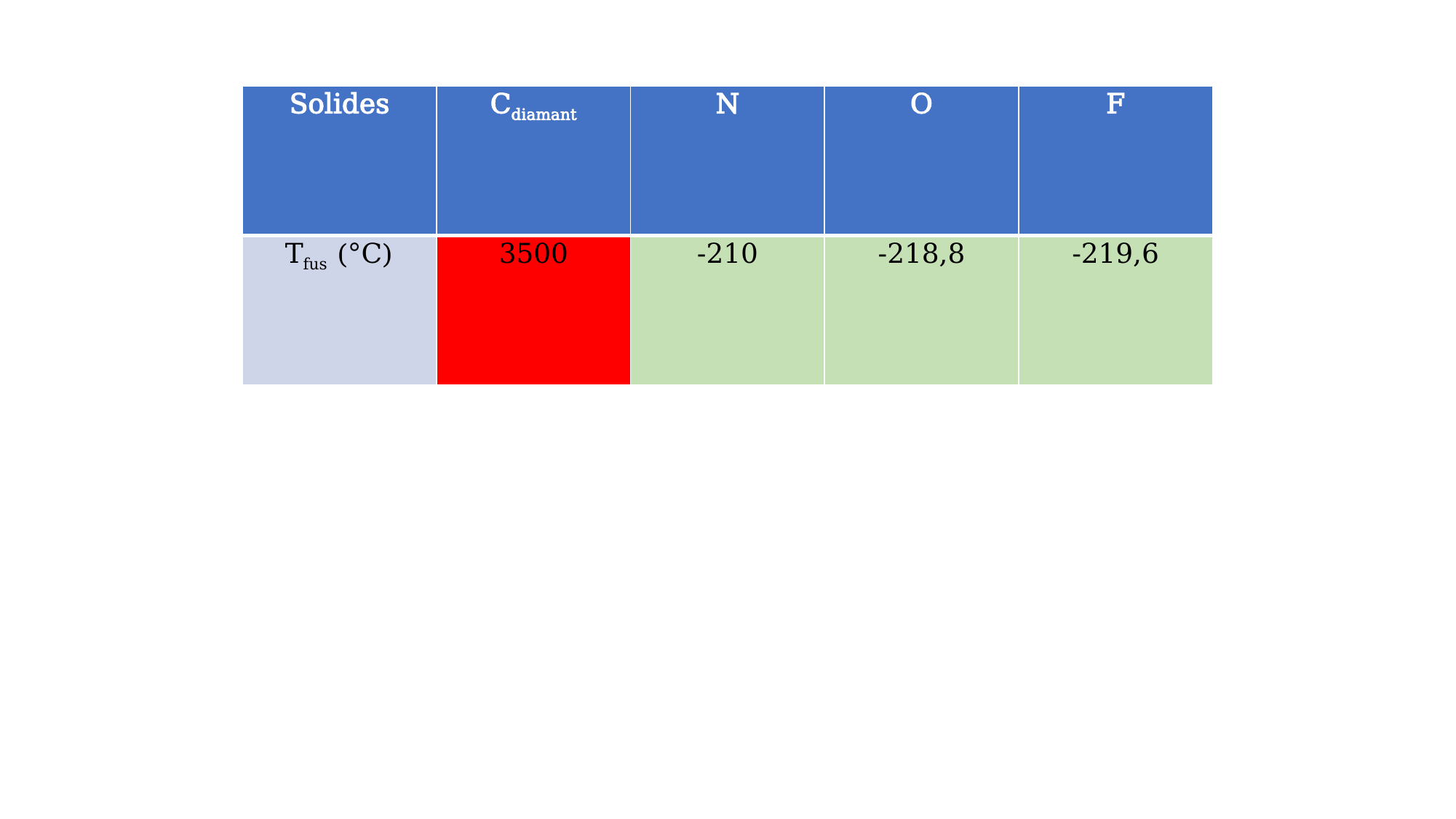

| Solides | Cdiamant | N | O | F |
| --- | --- | --- | --- | --- |
| Tfus (°C) | 3500 | -210 | -218,8 | -219,6 |